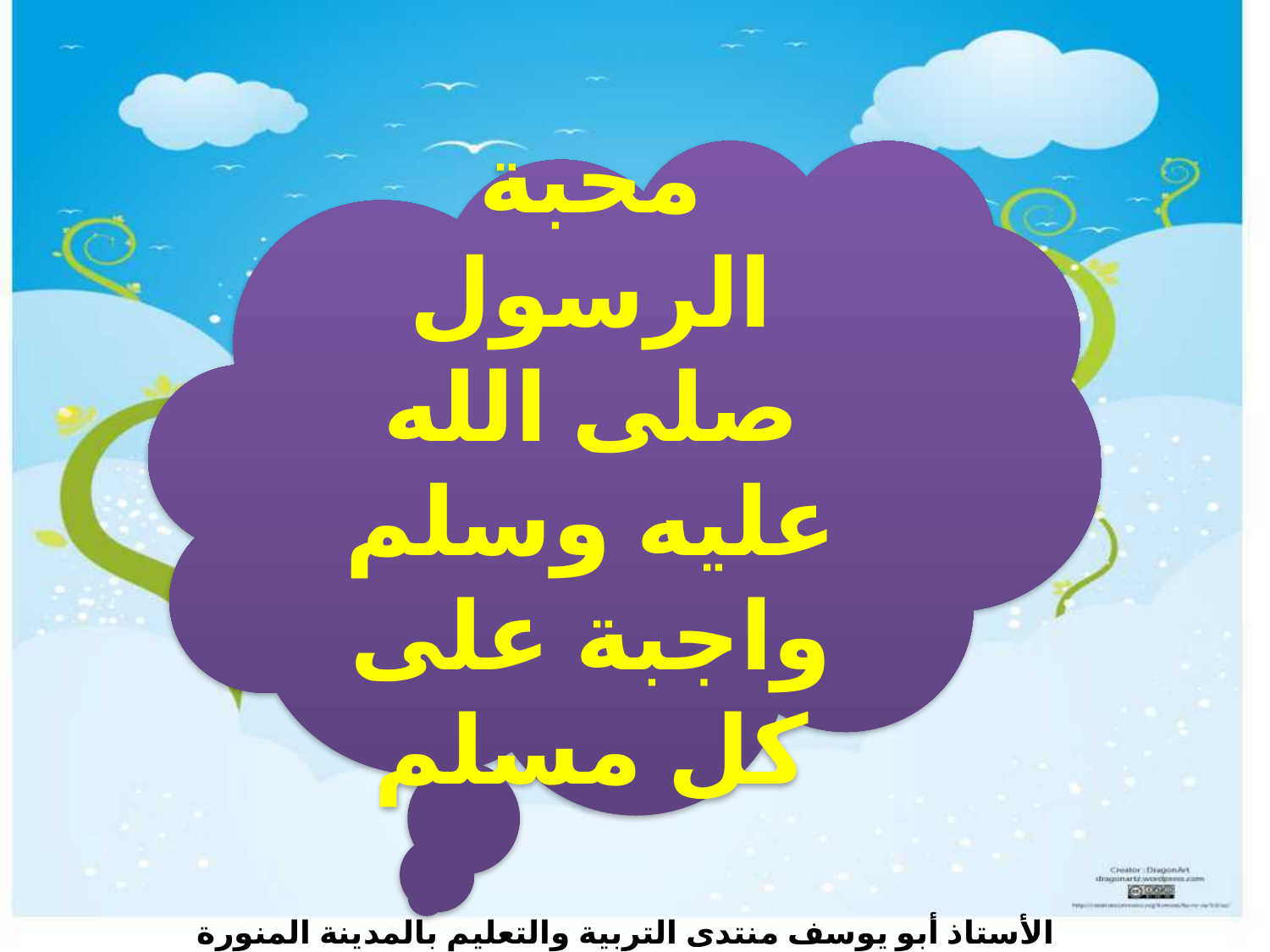

محبة الرسول صلى الله عليه وسلم واجبة على كل مسلم
الأستاذ أبو يوسف منتدى التربية والتعليم بالمدينة المنورة